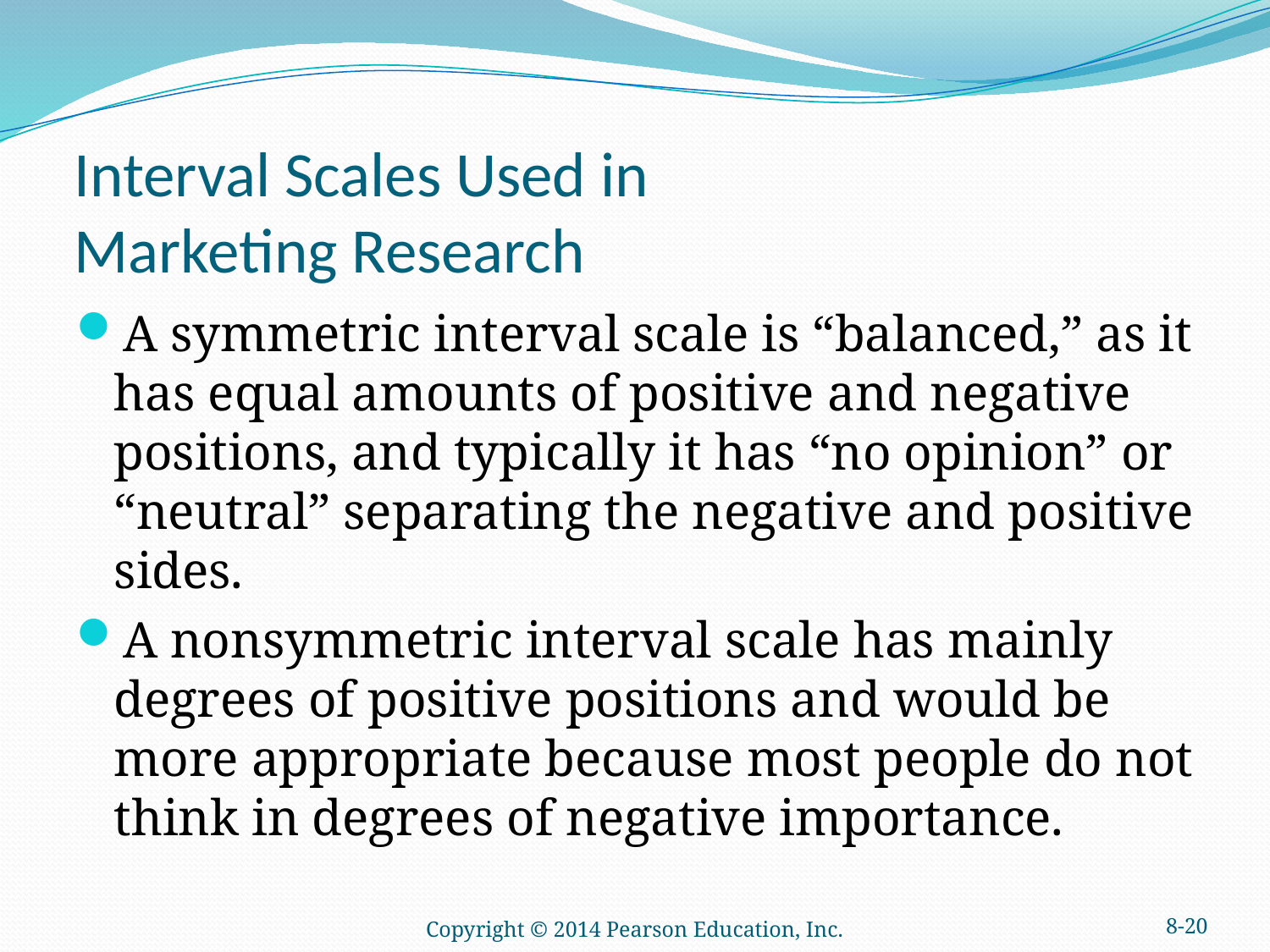

# Interval Scales Used in Marketing Research
A symmetric interval scale is “balanced,” as it has equal amounts of positive and negative positions, and typically it has “no opinion” or “neutral” separating the negative and positive sides.
A nonsymmetric interval scale has mainly degrees of positive positions and would be more appropriate because most people do not think in degrees of negative importance.